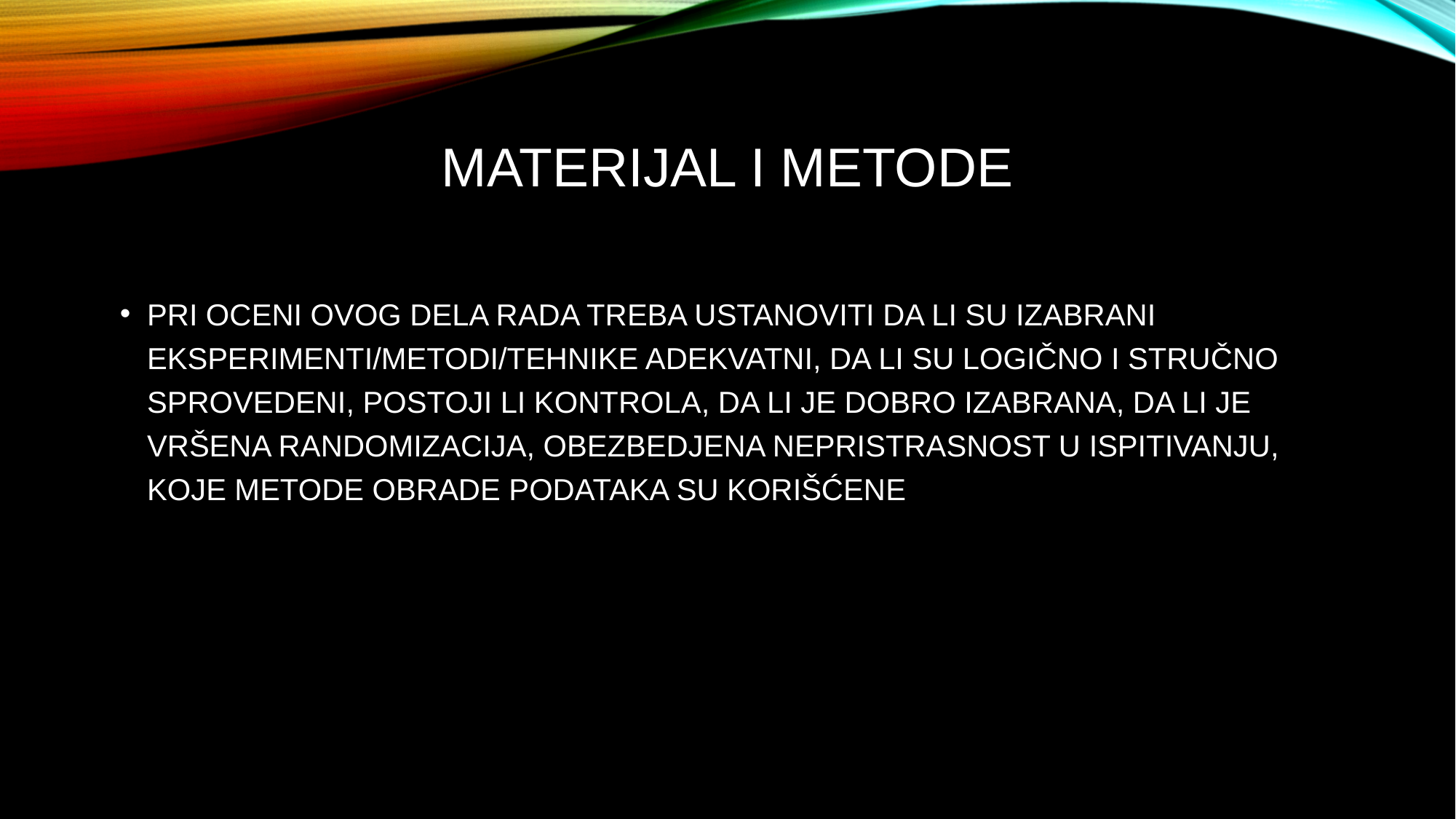

Materijal i metode
Pri oceni ovog dela rada treba ustanoviti da li su izabrani eksperimenti/metodi/tehnike ADEKVATNI, da li SU LOGIČNO I STRUČNO SPROVEDENI, postoji li kontrola, da li je dobro izabrana, DA LI JE VRŠENA RANDOMIZACIJA, OBEZBEDJENA NEPRISTRASNOST U ISPITIVANJU, KOJE METODE OBRADE PODATAKA SU KORIŠĆENE